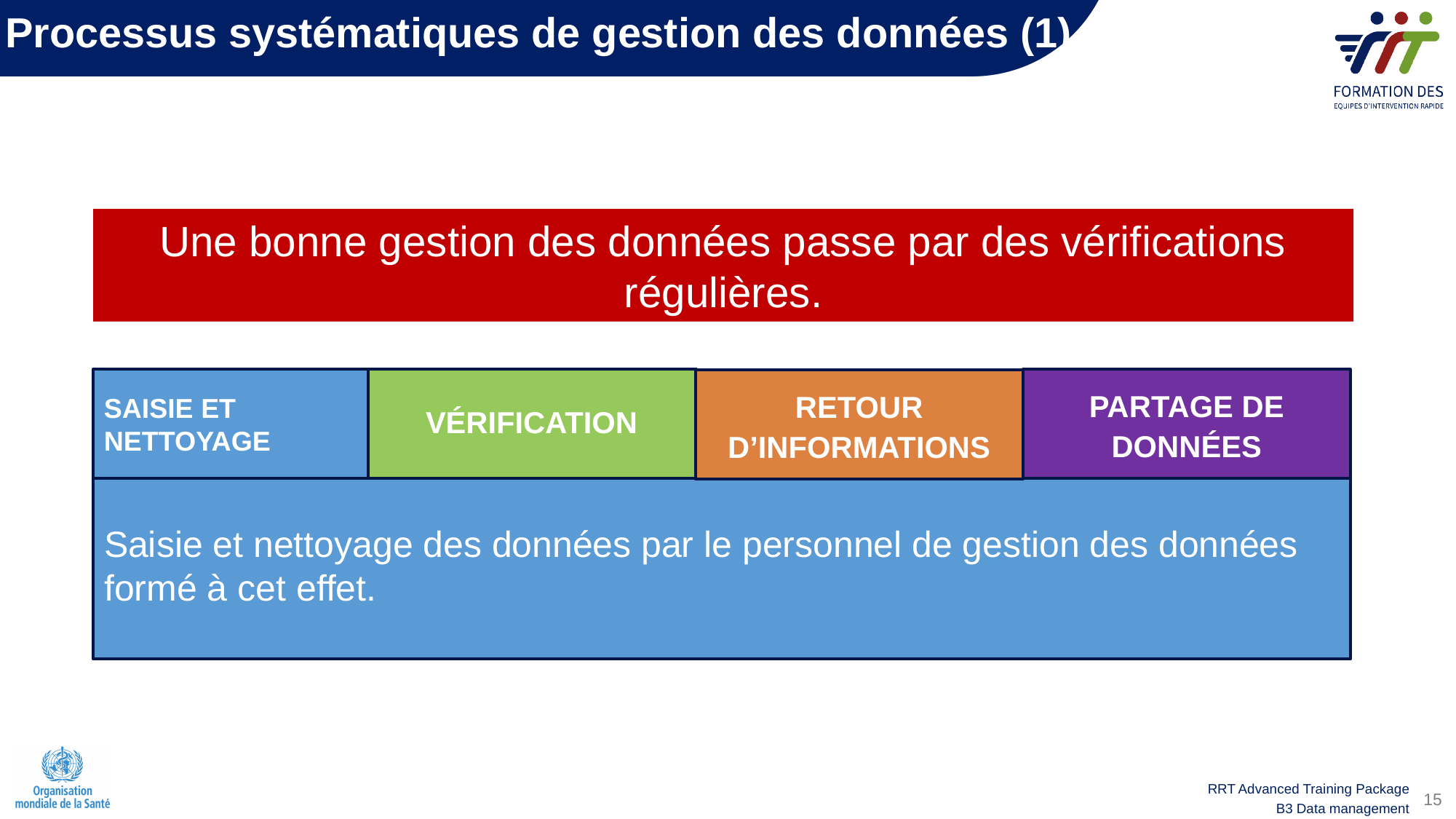

Processus systématiques de gestion des données (1)
Une bonne gestion des données passe par des vérifications régulières.
SAISIE ET NETTOYAGE
VÉRIFICATION
PARTAGE DE DONNÉES
RETOUR D’INFORMATIONS

Saisie et nettoyage des données par le personnel de gestion des données formé à cet effet.